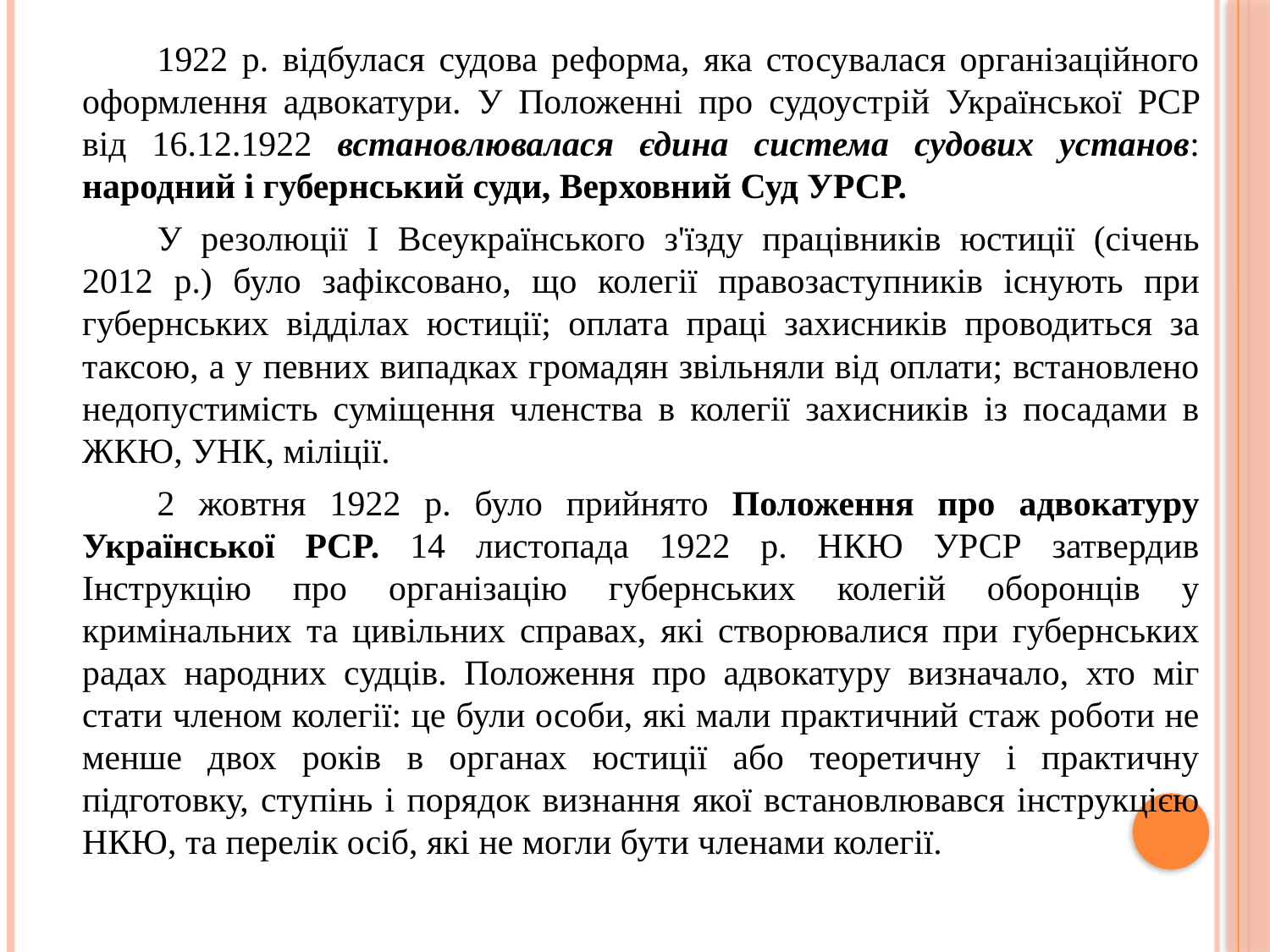

1922 р. відбулася судова реформа, яка стосувалася організаційного оформлення адвокатури. У Положенні про судоустрій Української PCP від 16.12.1922 встановлювалася єдина система судових установ: народний і губернський суди, Верховний Суд УРСР.
У резолюції І Всеукраїнського з'їзду працівників юстиції (січень 2012 р.) було зафіксовано, що колегії правозаступників існують при губернських відділах юстиції; оплата праці захисників проводиться за таксою, а у певних випадках громадян звільняли від оплати; встановлено недопустимість суміщення членства в колегії захисників із посадами в ЖКЮ, УНК, міліції.
2 жовтня 1922 р. було прийнято Положення про адвокатуру Української PCP. 14 листопада 1922 р. НКЮ УРСР затвердив Інструкцію про організацію губернських колегій оборонців у кримінальних та цивільних справах, які створювалися при губернських радах народних судців. Положення про адвокатуру визначало, хто міг стати членом колегії: це були особи, які мали практичний стаж роботи не менше двох років в органах юстиції або теоретичну і практичну підготовку, ступінь і порядок визнання якої встановлювався інструкцією НКЮ, та перелік осіб, які не могли бути членами колегії.